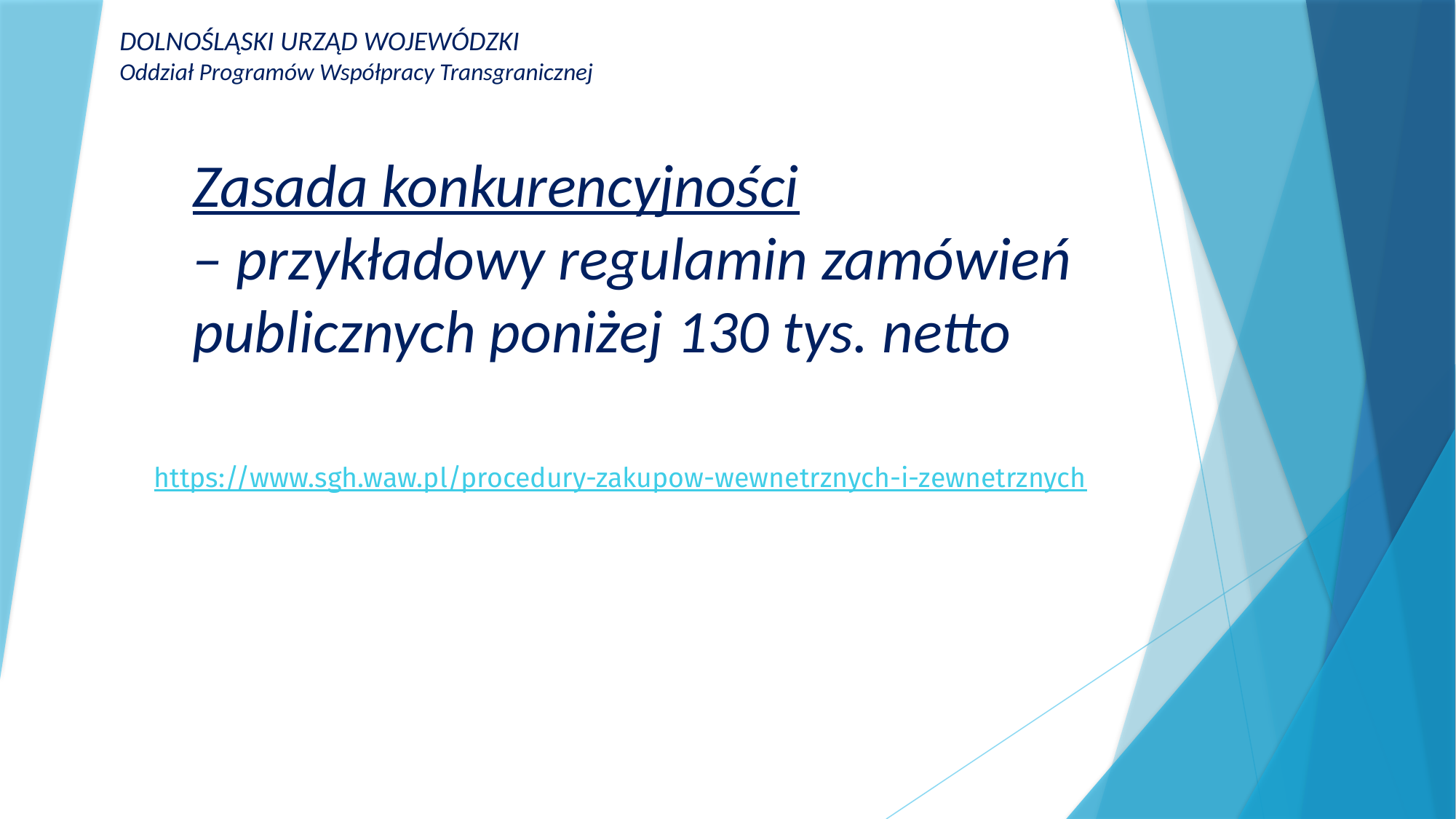

DOLNOŚLĄSKI URZĄD WOJEWÓDZKI
Oddział Programów Współpracy Transgranicznej
Zasada konkurencyjności
– przykładowy regulamin zamówień publicznych poniżej 130 tys. netto

https://www.sgh.waw.pl/procedury-zakupow-wewnetrznych-i-zewnetrznych